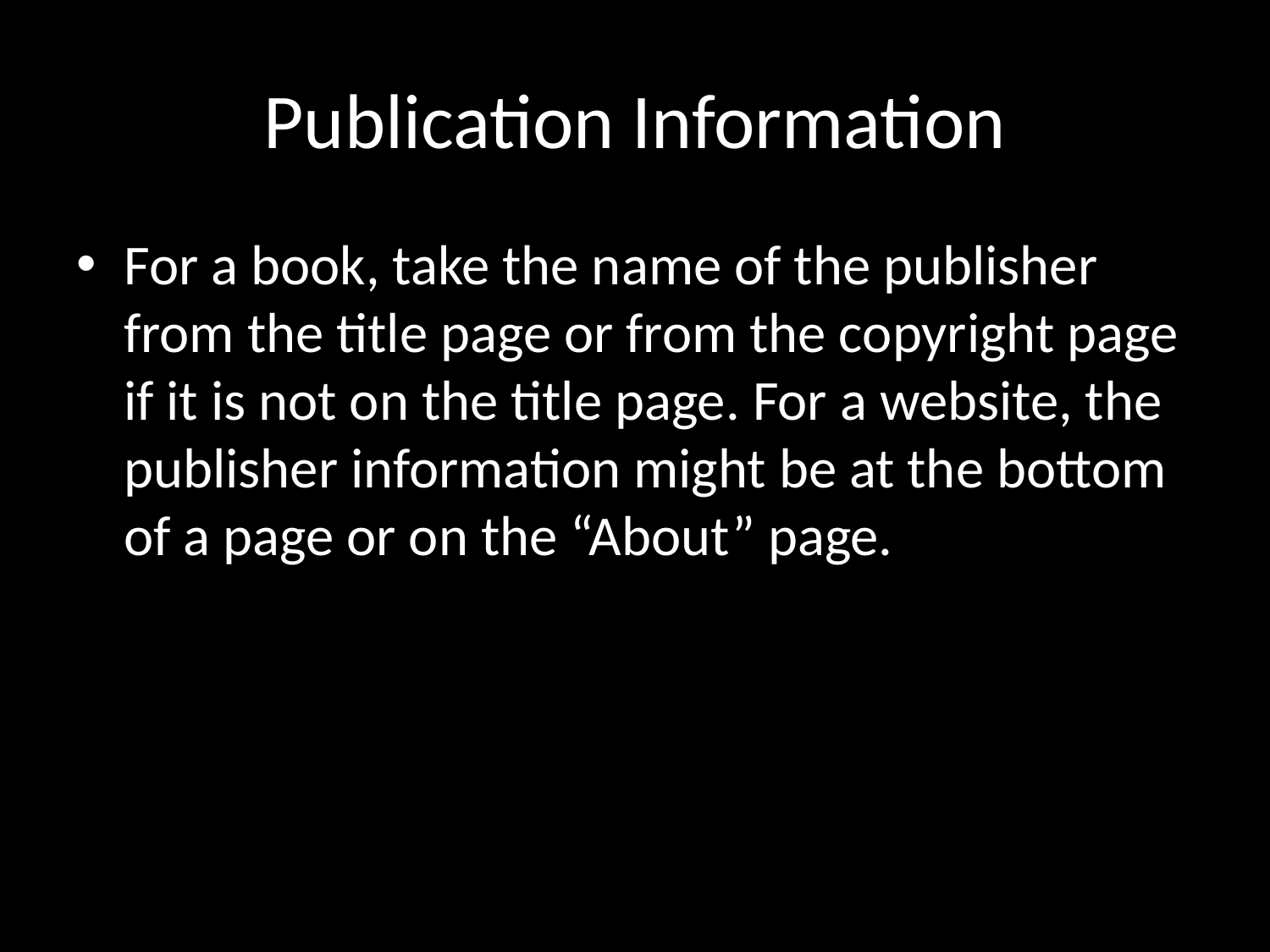

# Publication Information
For a book, take the name of the publisher from the title page or from the copyright page if it is not on the title page. For a website, the publisher information might be at the bottom of a page or on the “About” page.